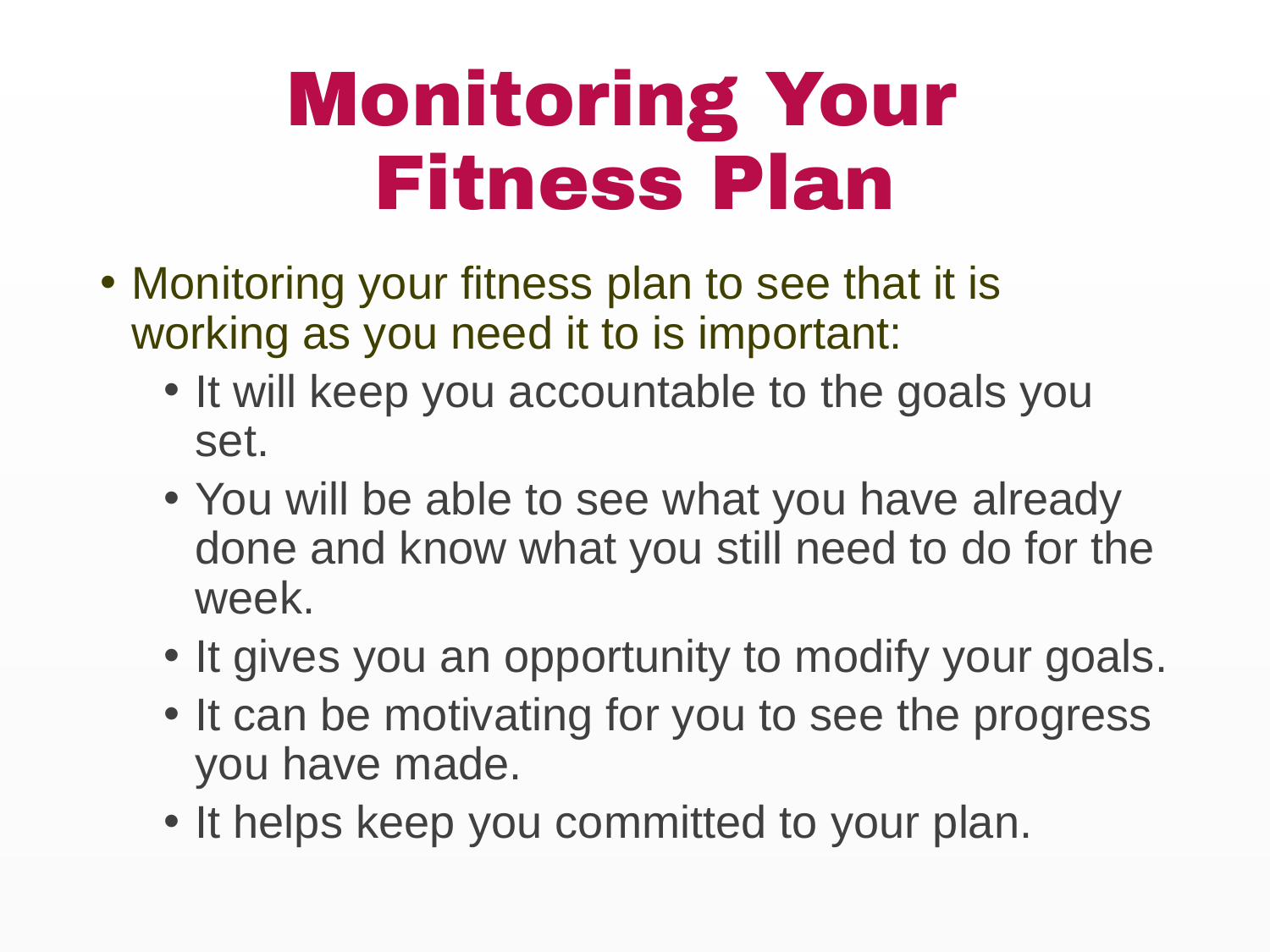

# Monitoring Your Fitness Plan
Monitoring your fitness plan to see that it is working as you need it to is important:
It will keep you accountable to the goals you set.
You will be able to see what you have already done and know what you still need to do for the week.
It gives you an opportunity to modify your goals.
It can be motivating for you to see the progress you have made.
It helps keep you committed to your plan.